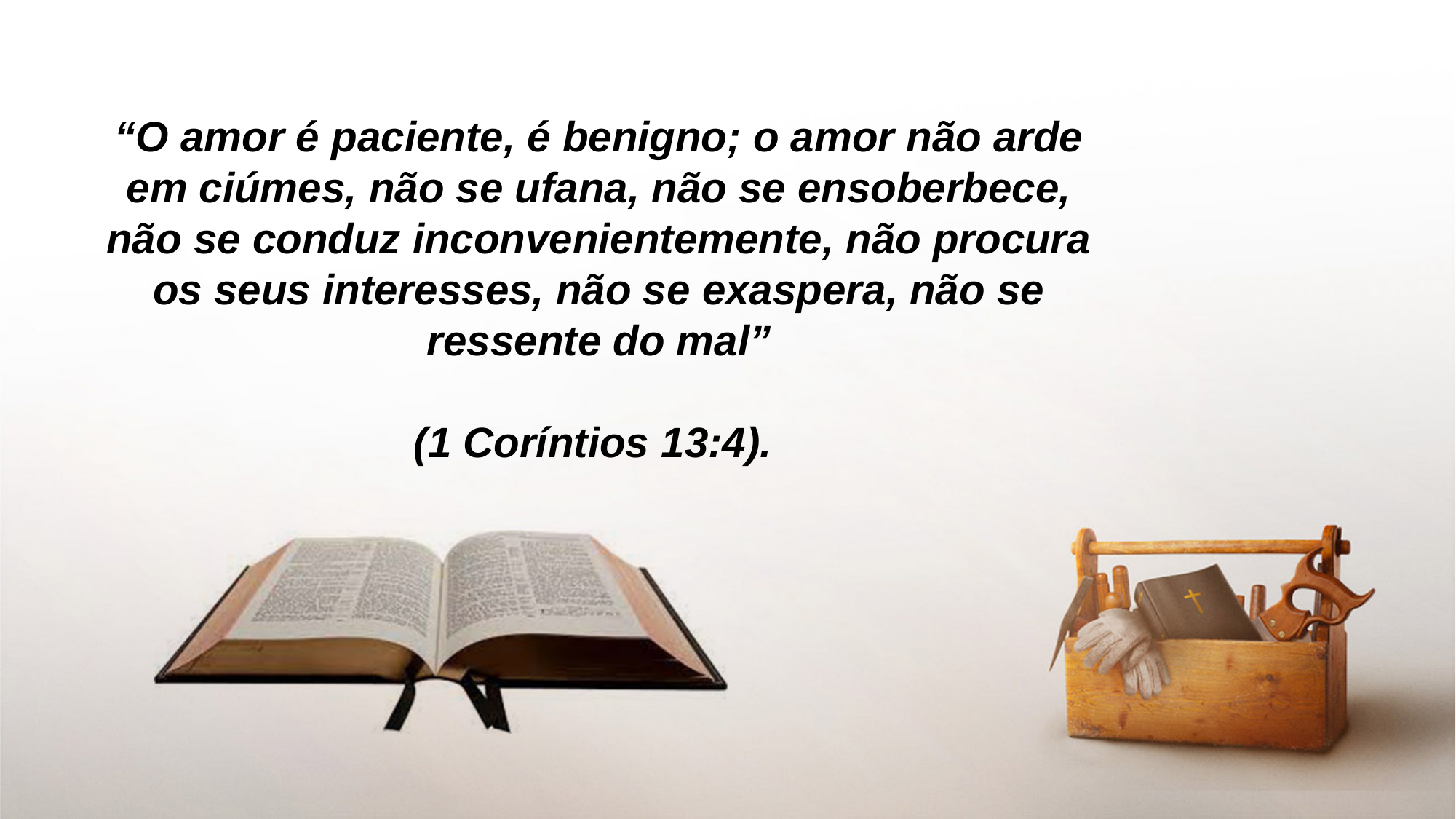

“O amor é paciente, é benigno; o amor não arde em ciúmes, não se ufana, não se ensoberbece, não se conduz inconvenientemente, não procura os seus interesses, não se exaspera, não se ressente do mal”

(1 Coríntios 13:4).